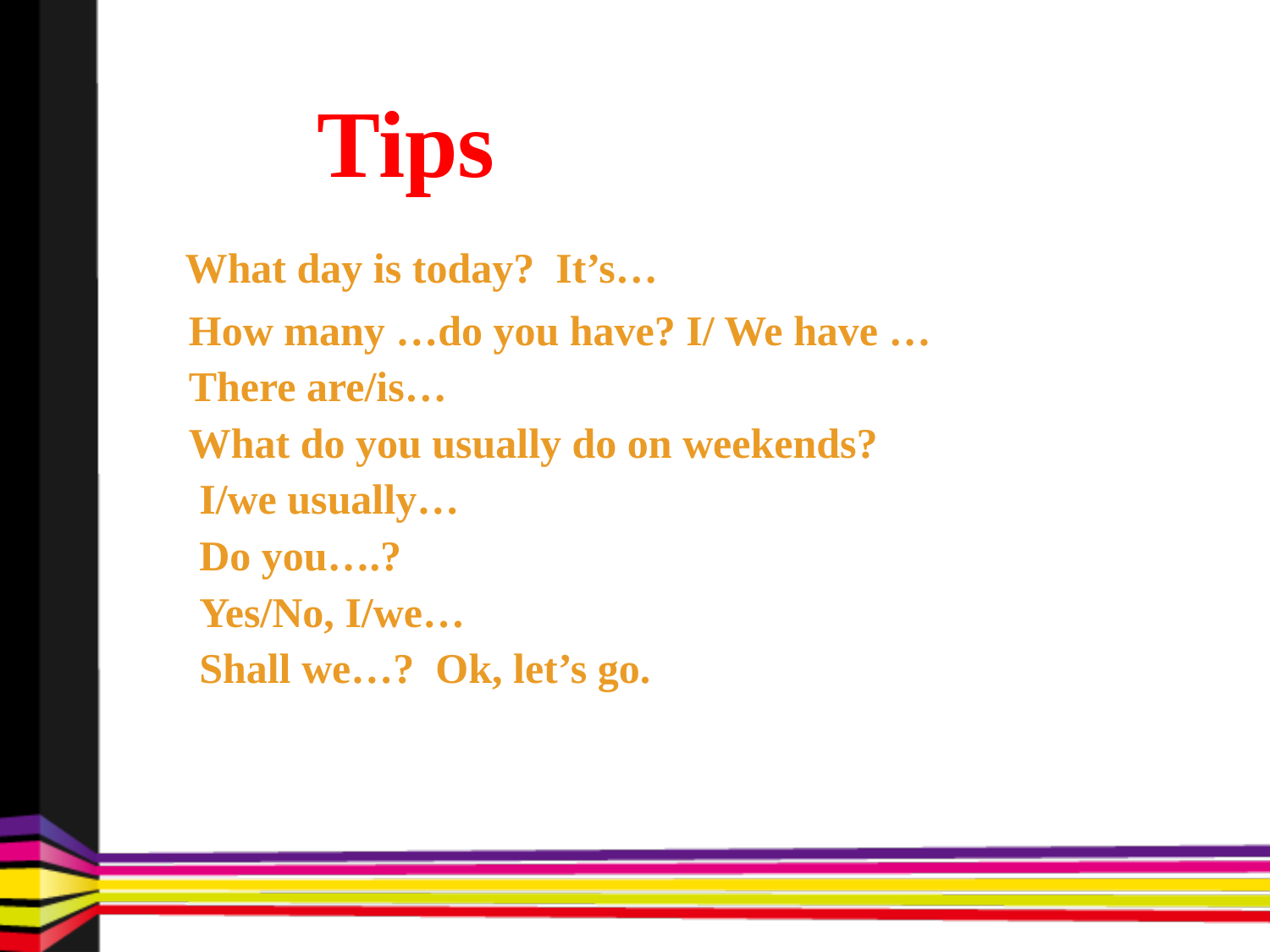

Tips
 What day is today?  It’s…
  How many …do you have? I/ We have …
  There are/is…
  What do you usually do on weekends?
   I/we usually…
   Do you….?
   Yes/No, I/we…
   Shall we…?  Ok, let’s go.